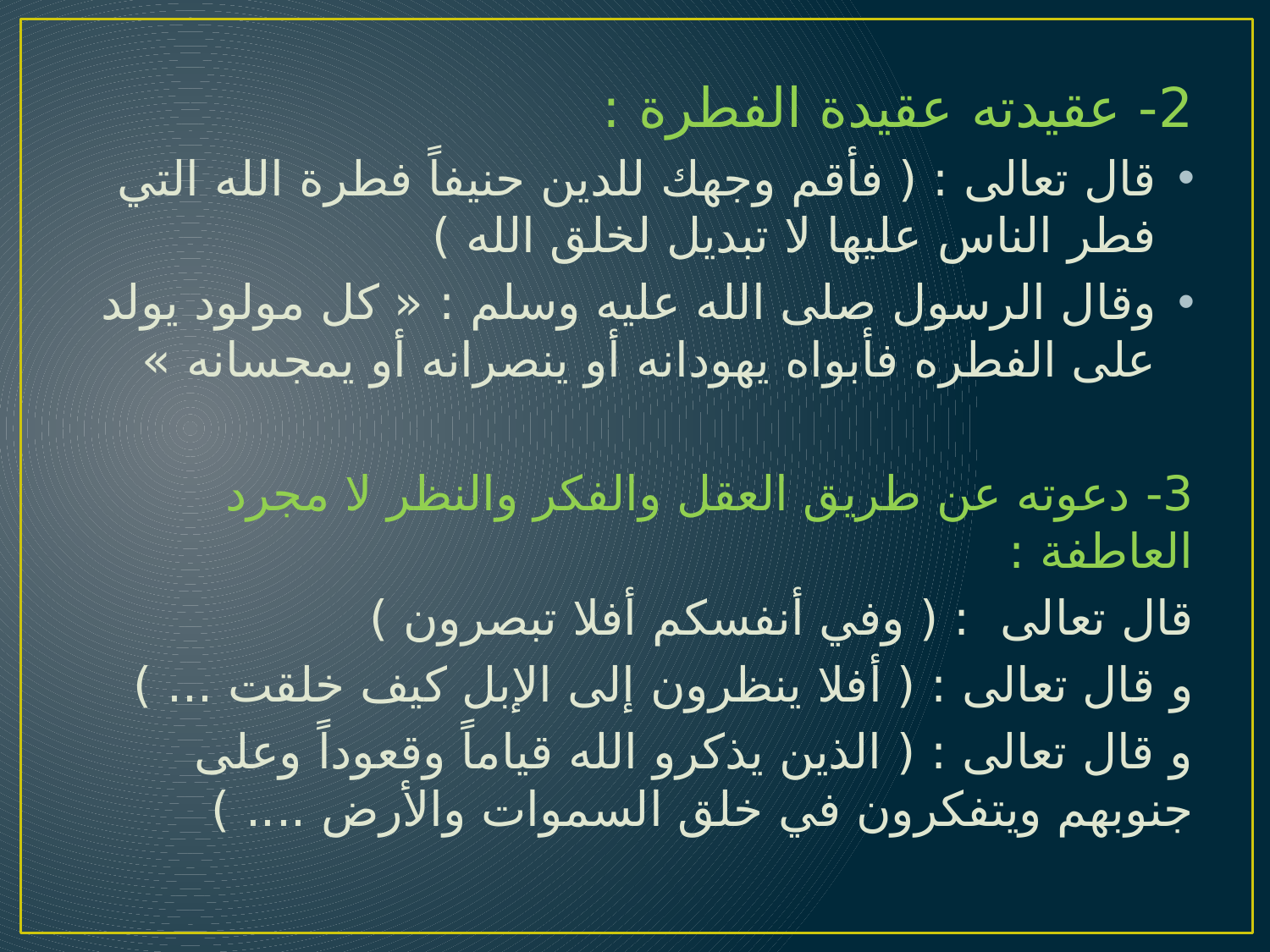

2- عقيدته عقيدة الفطرة :
قال تعالى : ( فأقم وجهك للدين حنيفاً فطرة الله التي فطر الناس عليها لا تبديل لخلق الله )
وقال الرسول صلى الله عليه وسلم : « كل مولود يولد على الفطره فأبواه يهودانه أو ينصرانه أو يمجسانه »

3- دعوته عن طريق العقل والفكر والنظر لا مجرد العاطفة :
قال تعالى  : ( وفي أنفسكم أفلا تبصرون )
و قال تعالى : ( أفلا ينظرون إلى الإبل كيف خلقت ... )
و قال تعالى : ( الذين يذكرو الله قياماً وقعوداً وعلى جنوبهم ويتفكرون في خلق السموات والأرض .... )